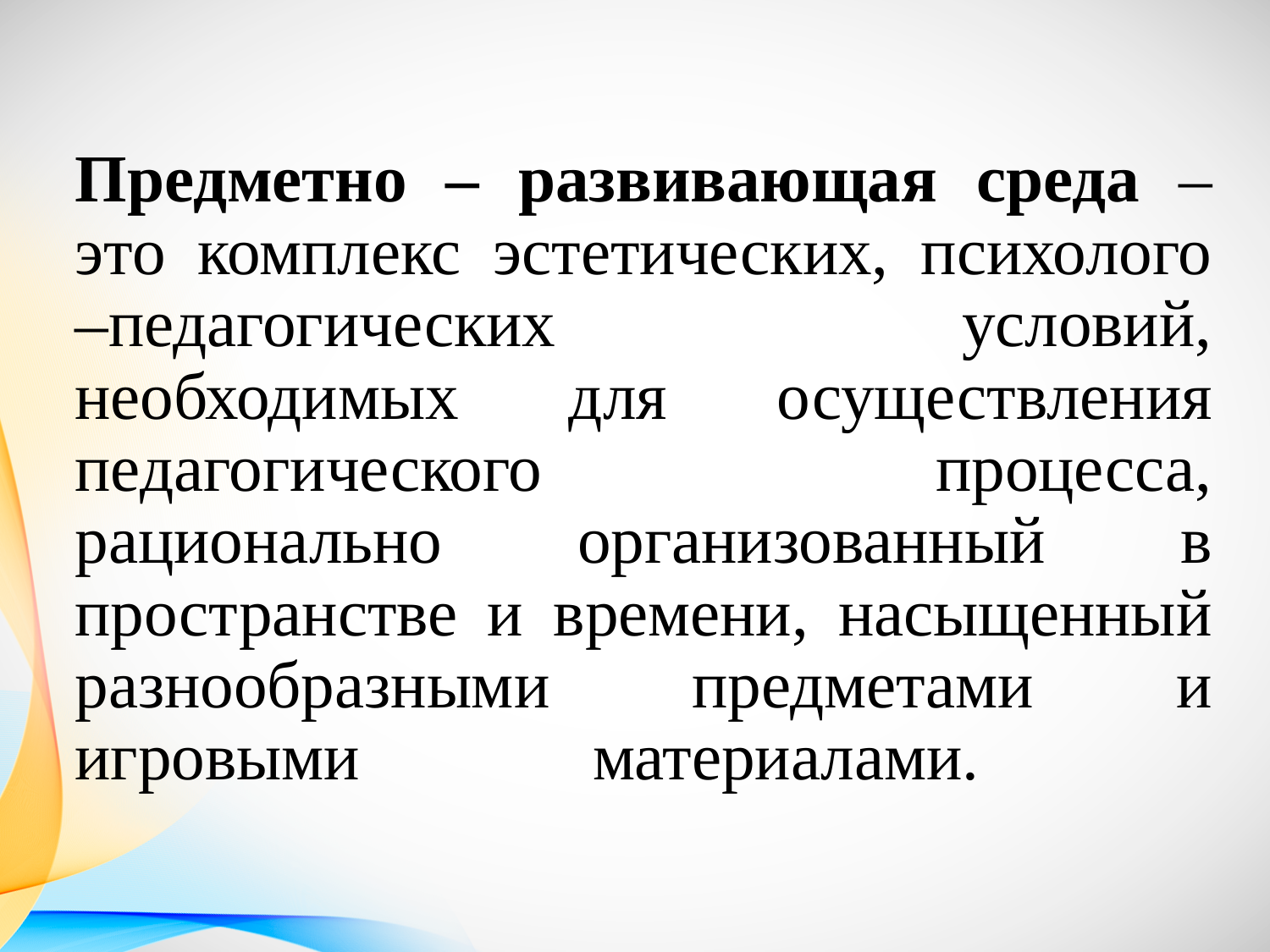

# Предметно – развивающая среда – это комплекс эстетических, психолого –педагогических условий, необходимых для осуществления педагогического процесса, рационально организованный в пространстве и времени, насыщенный разнообразными предметами и игровыми материалами.